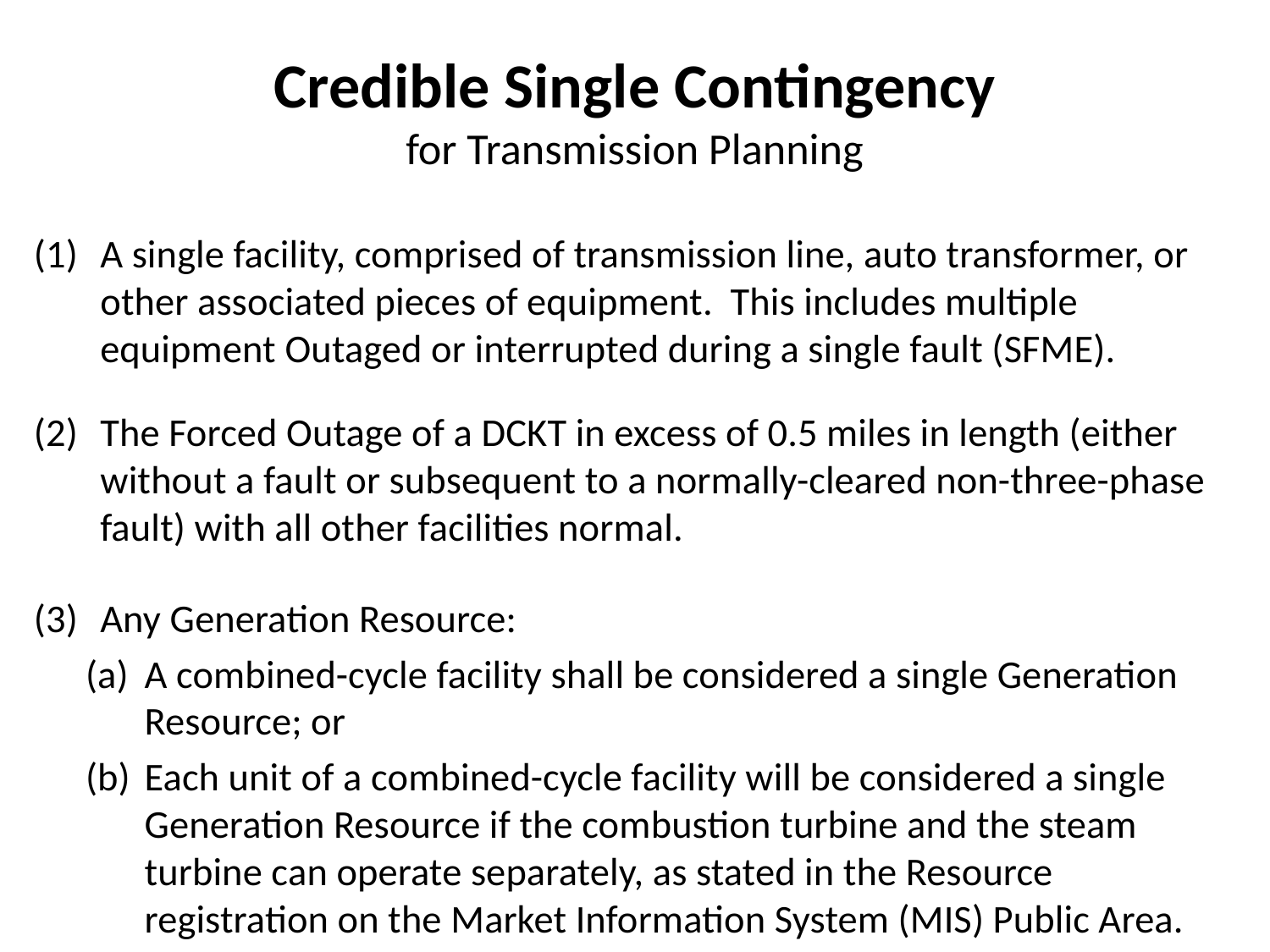

# Credible Single Contingency for Transmission Planning
(1)	A single facility, comprised of transmission line, auto transformer, or other associated pieces of equipment.  This includes multiple equipment Outaged or interrupted during a single fault (SFME).
(2)	The Forced Outage of a DCKT in excess of 0.5 miles in length (either without a fault or subsequent to a normally-cleared non-three-phase fault) with all other facilities normal.
(3)	Any Generation Resource:
(a)	A combined-cycle facility shall be considered a single Generation Resource; or
(b)	Each unit of a combined-cycle facility will be considered a single Generation Resource if the combustion turbine and the steam turbine can operate separately, as stated in the Resource registration on the Market Information System (MIS) Public Area.